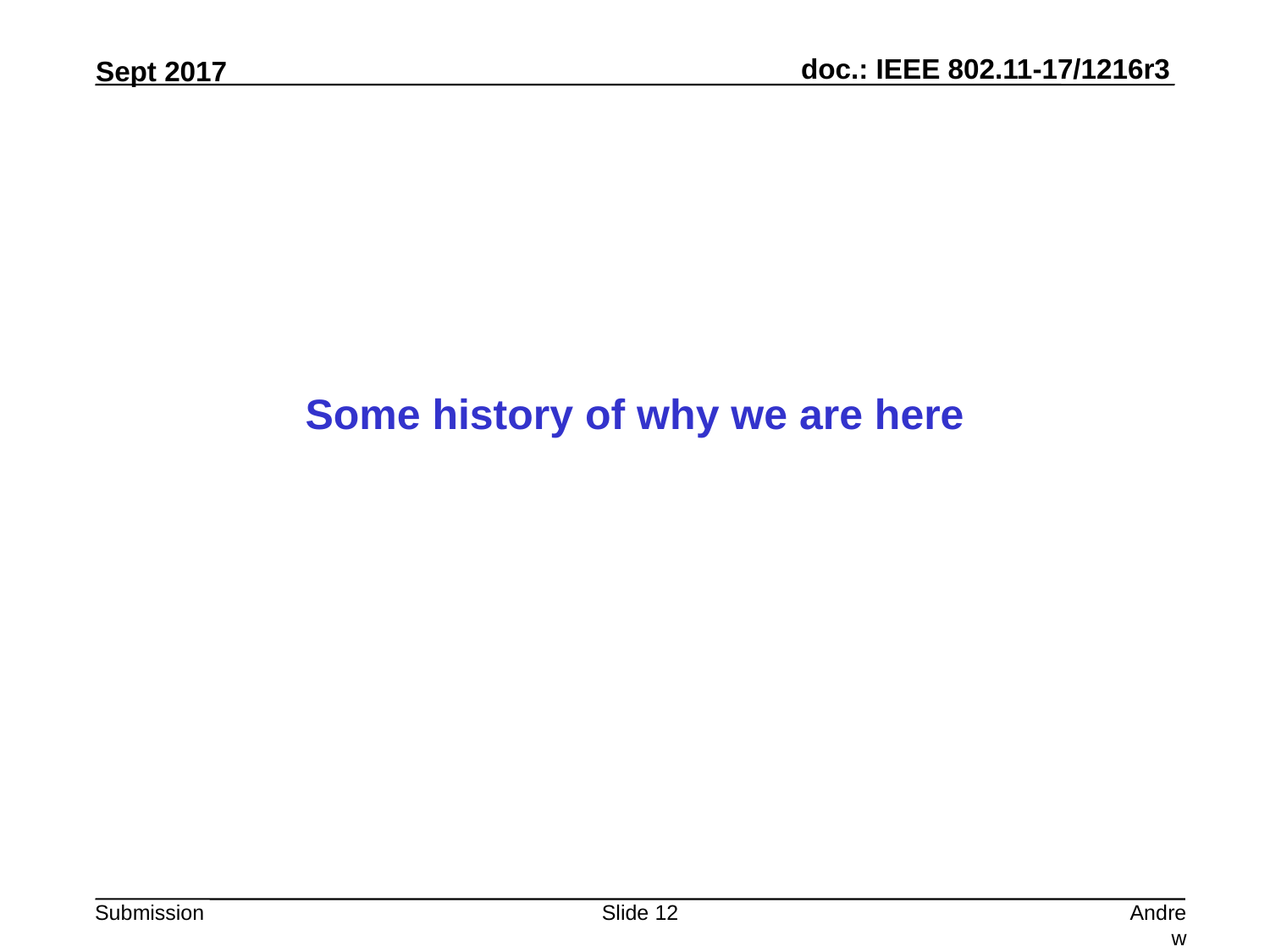

Some history of why we are here
Slide 12
Andrew Myles, Cisco